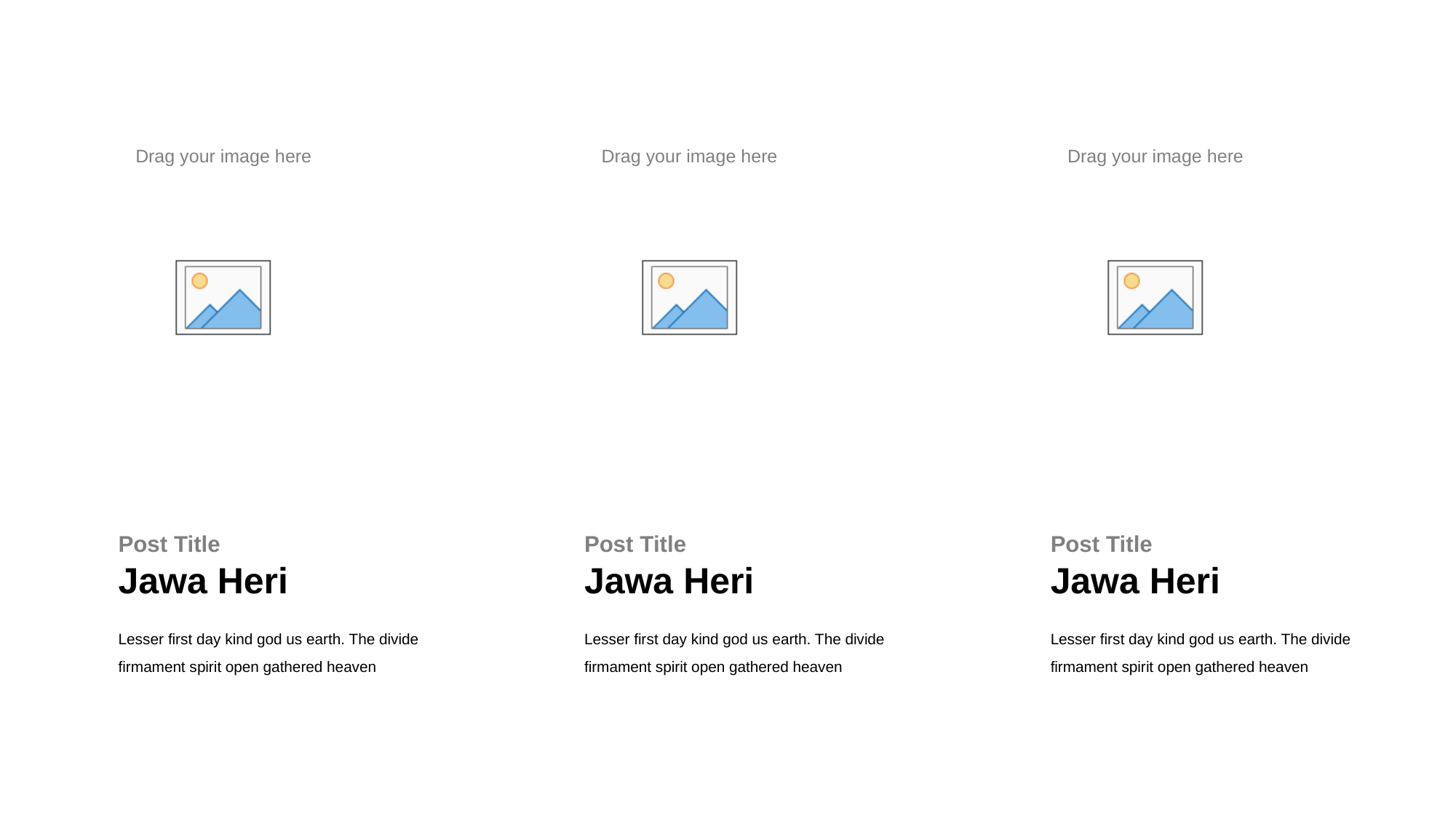

Post Title
Jawa Heri
Post Title
Jawa Heri
Post Title
Jawa Heri
Lesser first day kind god us earth. The divide firmament spirit open gathered heaven
Lesser first day kind god us earth. The divide firmament spirit open gathered heaven
Lesser first day kind god us earth. The divide firmament spirit open gathered heaven